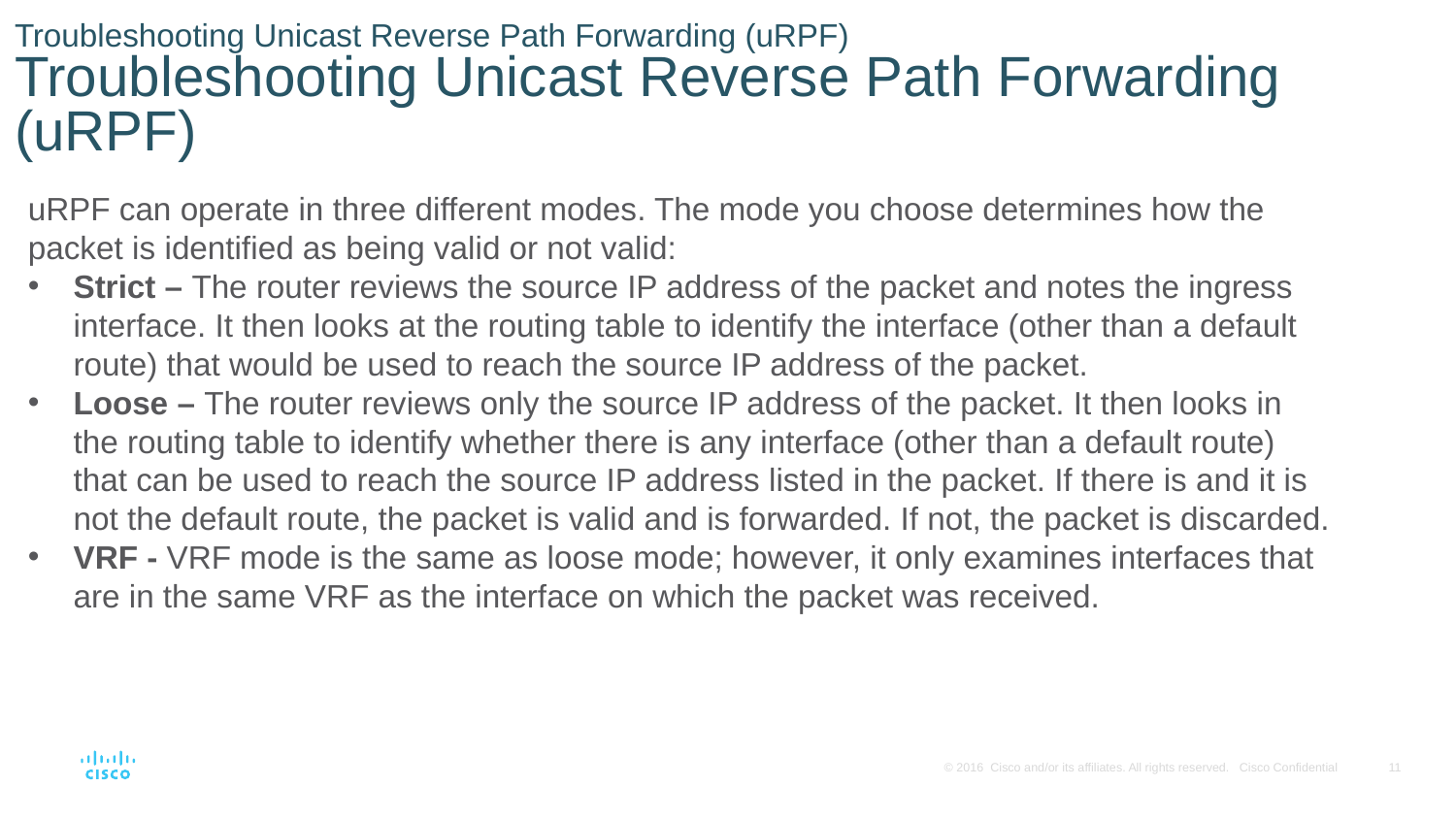

# Troubleshooting Unicast Reverse Path Forwarding (uRPF) Troubleshooting Unicast Reverse Path Forwarding (uRPF)
uRPF can operate in three different modes. The mode you choose determines how the packet is identified as being valid or not valid:
Strict – The router reviews the source IP address of the packet and notes the ingress interface. It then looks at the routing table to identify the interface (other than a default route) that would be used to reach the source IP address of the packet.
Loose – The router reviews only the source IP address of the packet. It then looks in the routing table to identify whether there is any interface (other than a default route) that can be used to reach the source IP address listed in the packet. If there is and it is not the default route, the packet is valid and is forwarded. If not, the packet is discarded.
VRF - VRF mode is the same as loose mode; however, it only examines interfaces that are in the same VRF as the interface on which the packet was received.